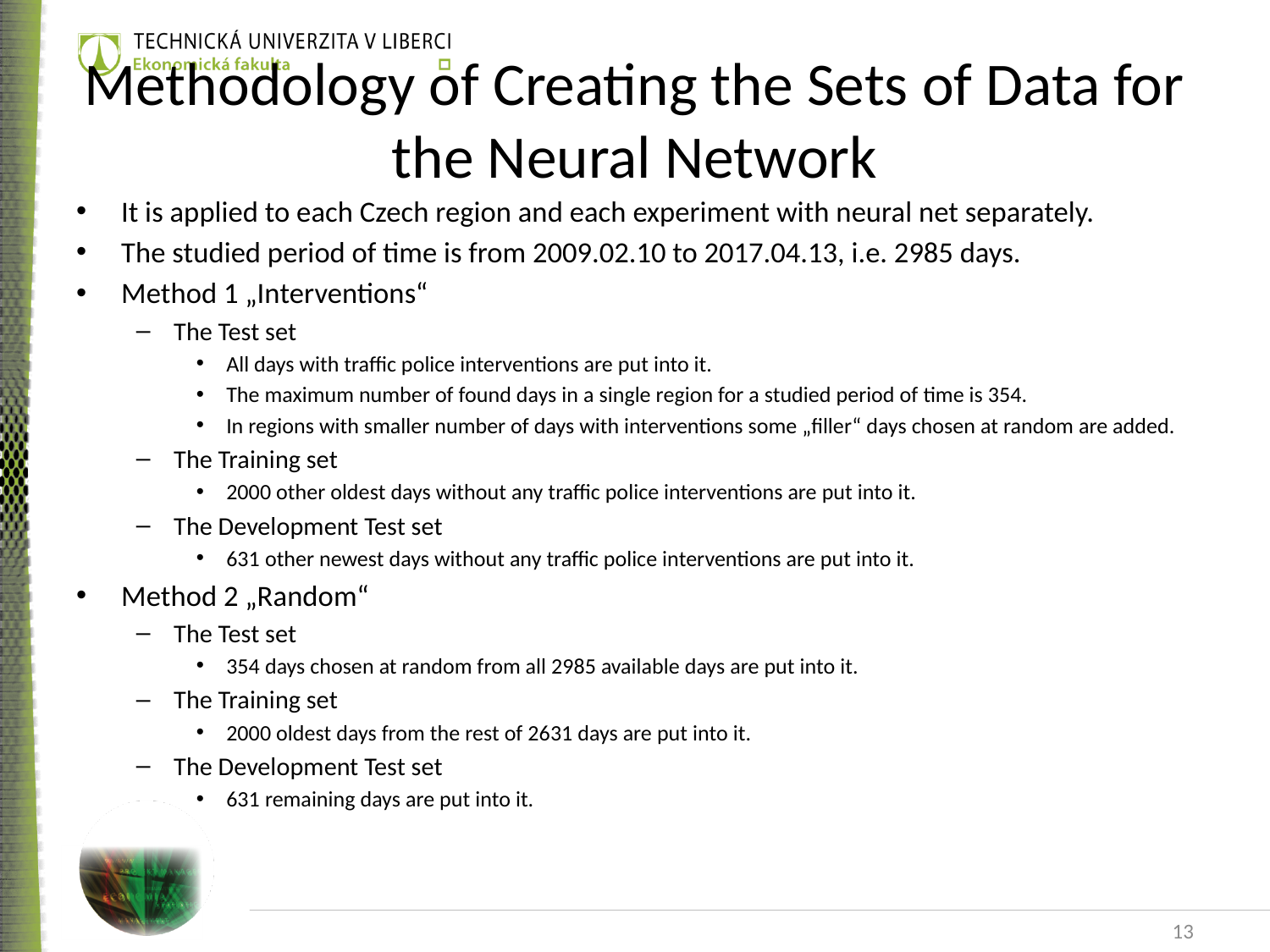

# Methodology of Creating the Sets of Data for the Neural Network
It is applied to each Czech region and each experiment with neural net separately.
The studied period of time is from 2009.02.10 to 2017.04.13, i.e. 2985 days.
Method 1 „Interventions“
The Test set
All days with traffic police interventions are put into it.
The maximum number of found days in a single region for a studied period of time is 354.
In regions with smaller number of days with interventions some „filler“ days chosen at random are added.
The Training set
2000 other oldest days without any traffic police interventions are put into it.
The Development Test set
631 other newest days without any traffic police interventions are put into it.
Method 2 „Random“
The Test set
354 days chosen at random from all 2985 available days are put into it.
The Training set
2000 oldest days from the rest of 2631 days are put into it.
The Development Test set
631 remaining days are put into it.
13